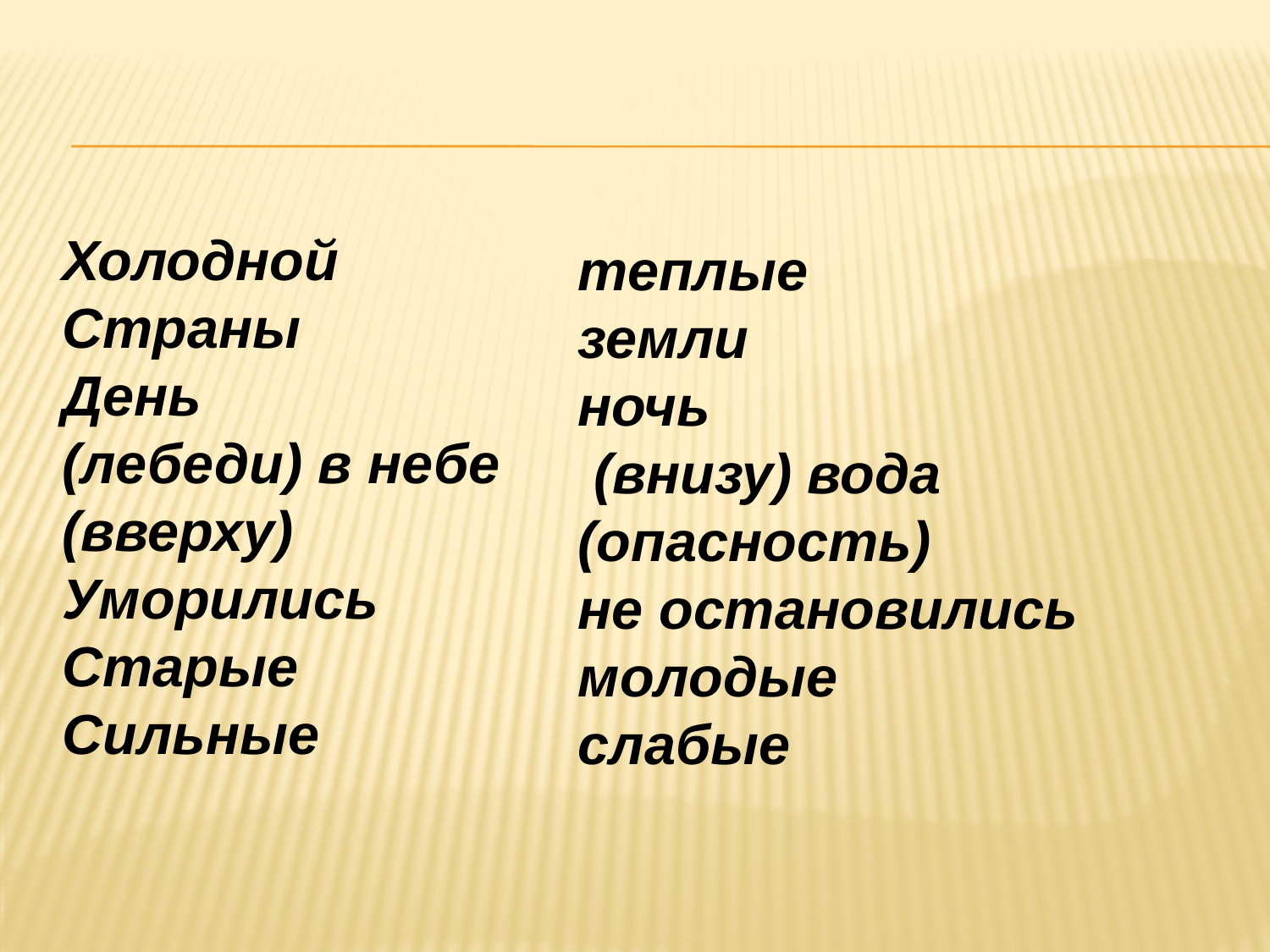

Холодной
Страны
День
(лебеди) в небе (вверху)
Уморились
Старые
Сильные
теплые
земли
ночь
 (внизу) вода (опасность)
не остановились
молодые
слабые